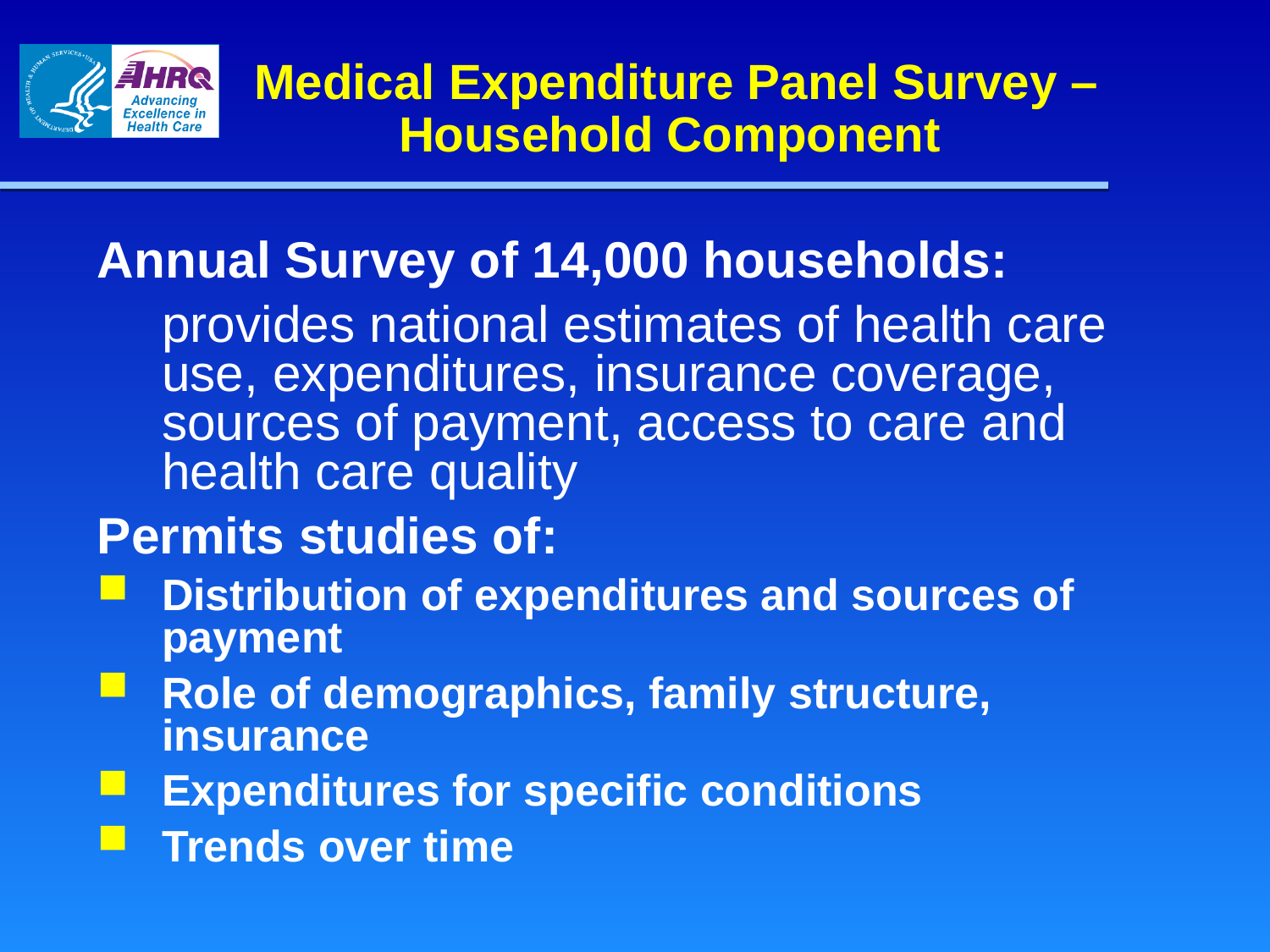

# Medical Expenditure Panel Survey – Household Component
Annual Survey of 14,000 households:
	provides national estimates of health care use, expenditures, insurance coverage, sources of payment, access to care and health care quality
Permits studies of:
Distribution of expenditures and sources of payment
Role of demographics, family structure, insurance
Expenditures for specific conditions
Trends over time